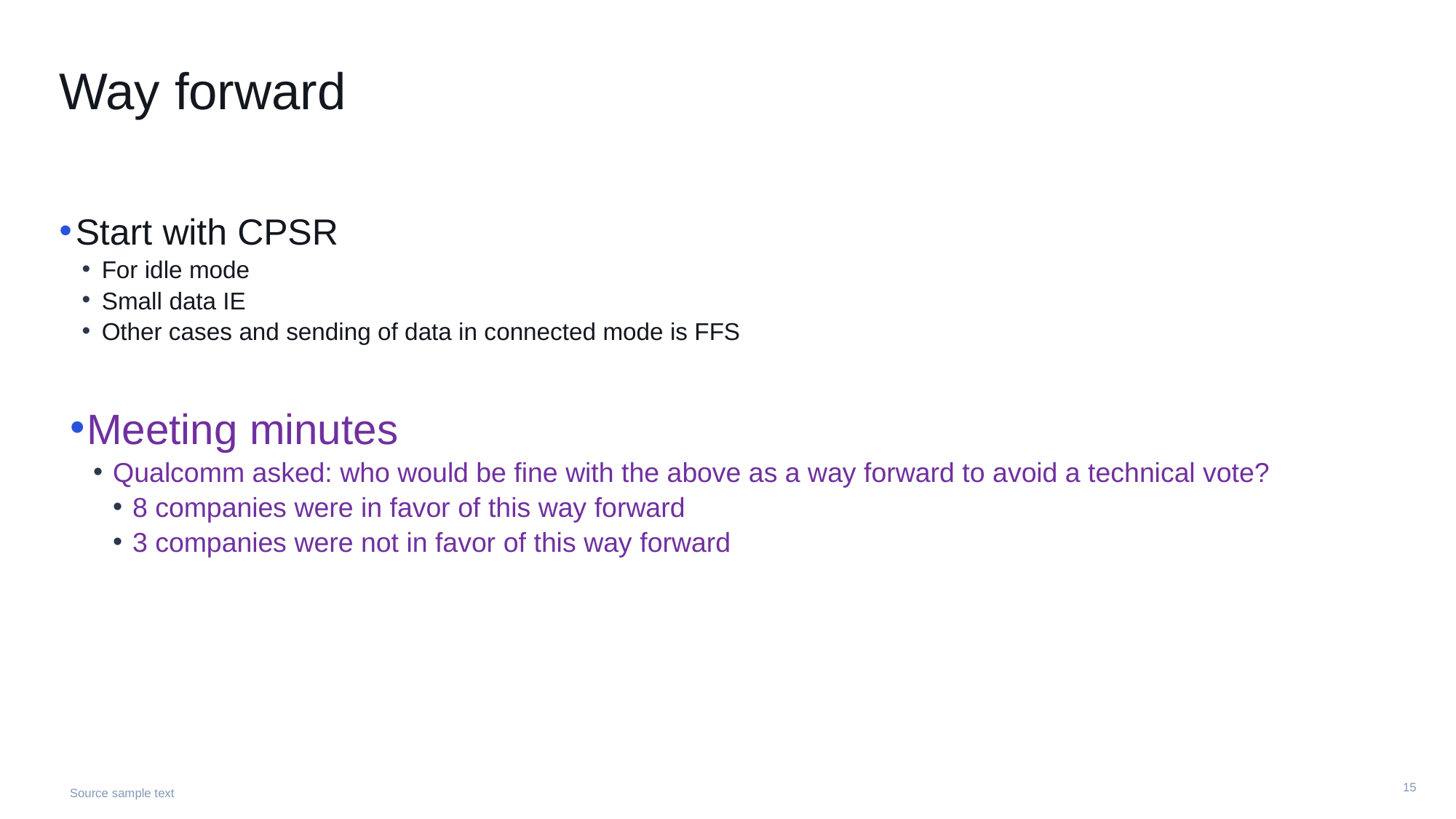

# Way forward
Start with CPSR
For idle mode
Small data IE
Other cases and sending of data in connected mode is FFS
Meeting minutes
Qualcomm asked: who would be fine with the above as a way forward to avoid a technical vote?
8 companies were in favor of this way forward
3 companies were not in favor of this way forward

Source sample text